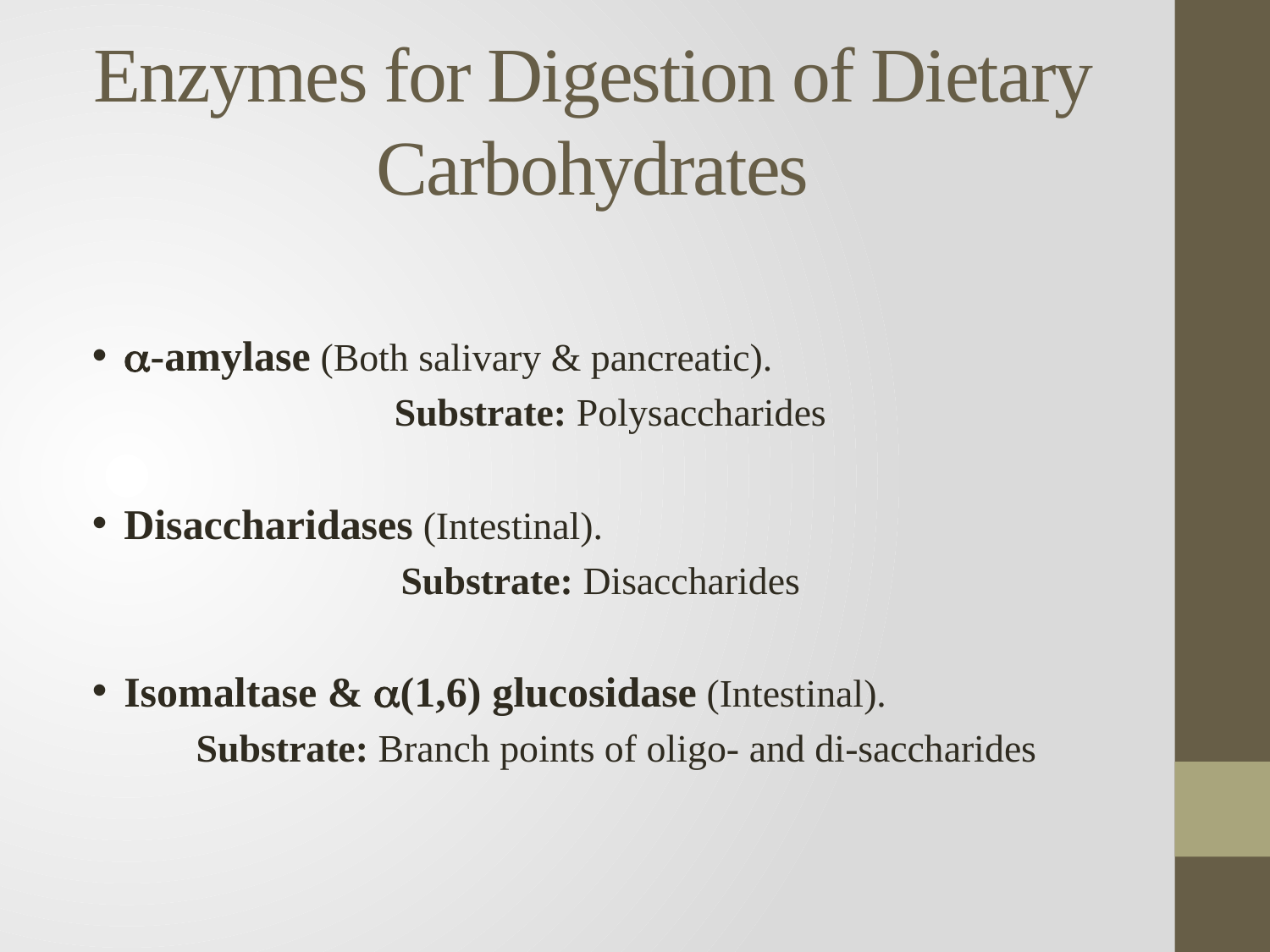

# Enzymes for Digestion of Dietary Carbohydrates
α-amylase (Both salivary & pancreatic).
  Substrate: Polysaccharides

Disaccharidases (Intestinal).
Substrate: Disaccharides

Isomaltase & α(1,6) glucosidase (Intestinal).
	Substrate: Branch points of oligo- and di-saccharides